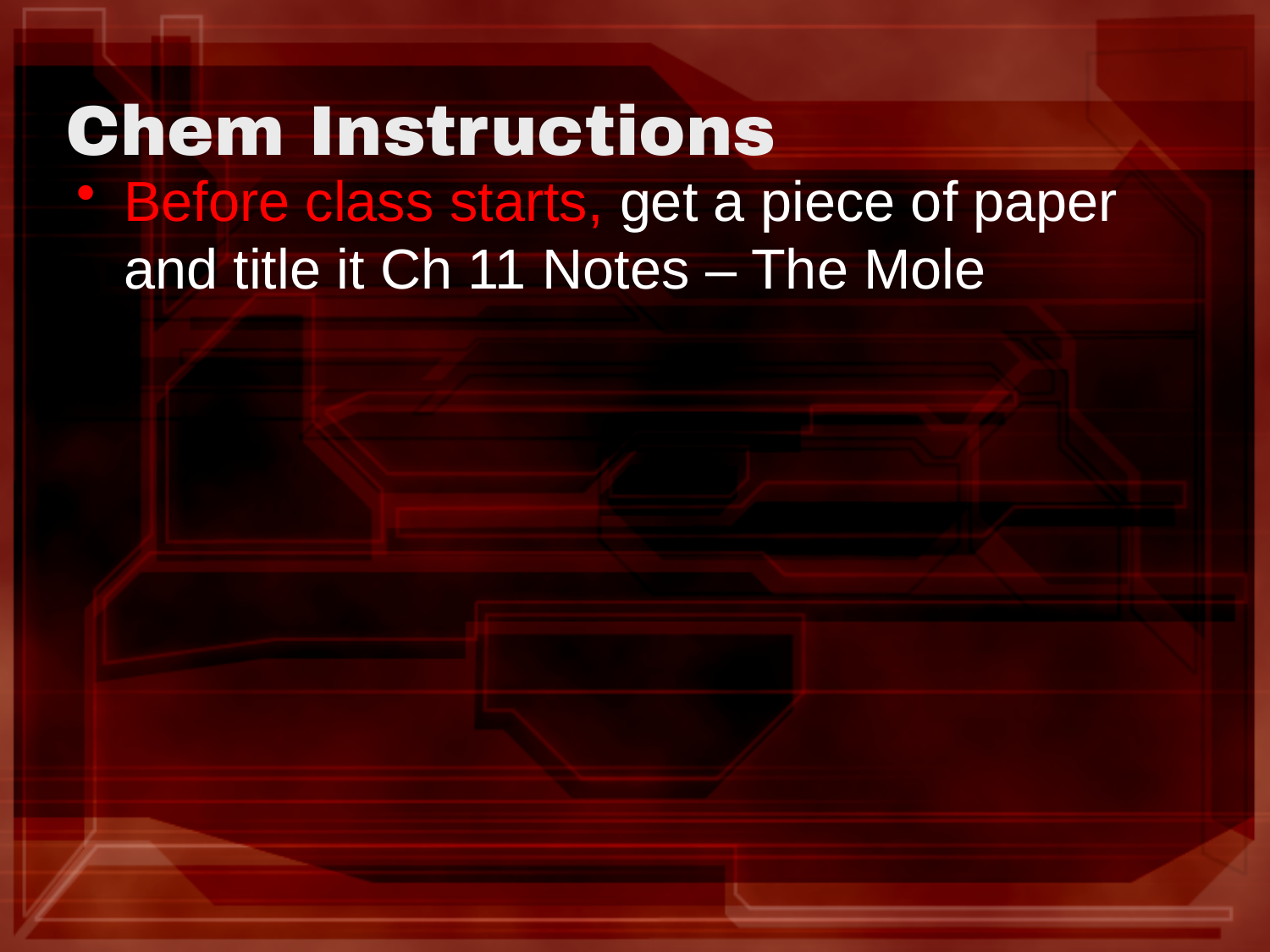

# Chem Instructions
Before class starts, get a piece of paper and title it Ch 11 Notes – The Mole